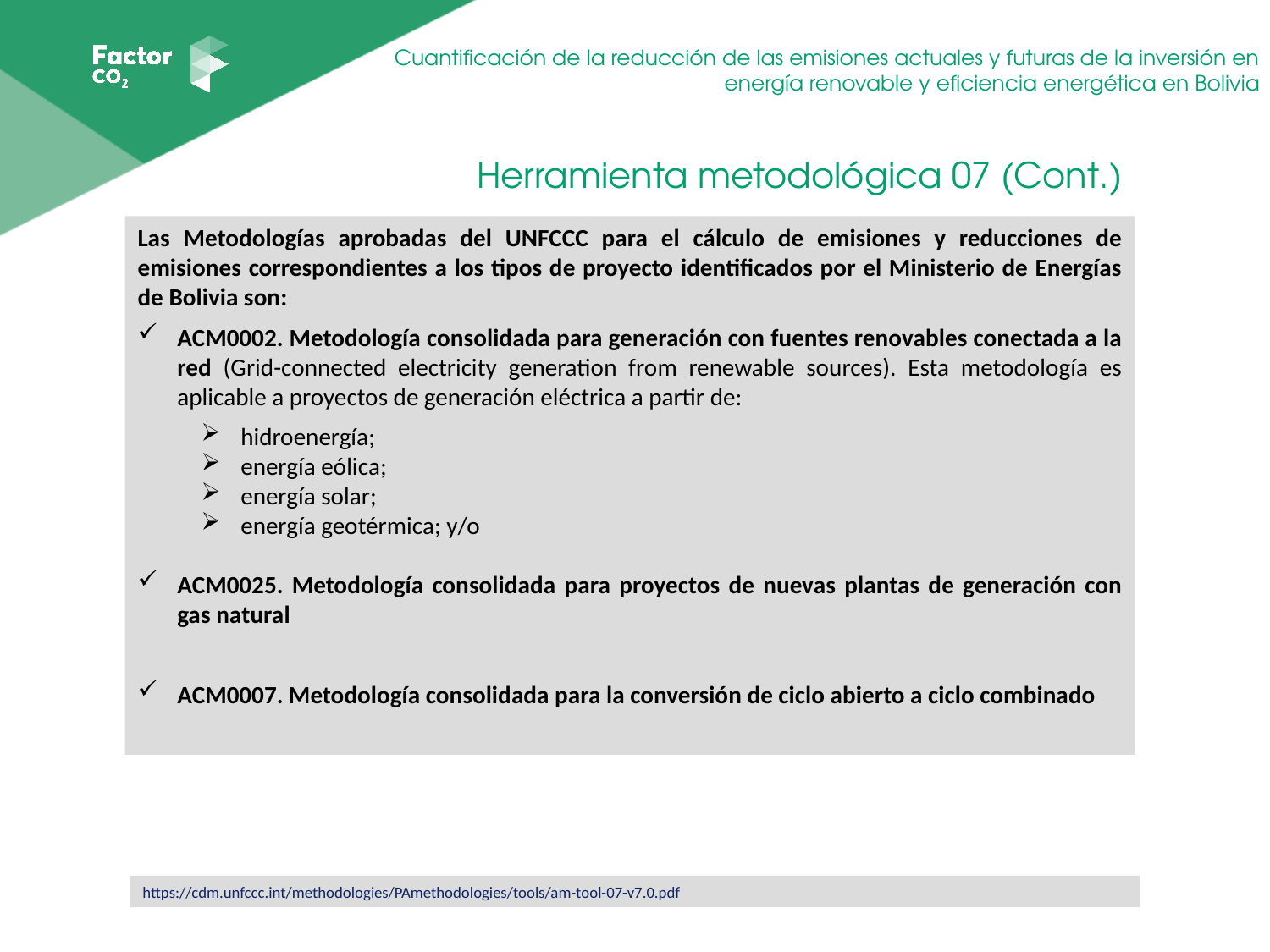

Herramienta metodológica 07 (Cont.)
Las Metodologías aprobadas del UNFCCC para el cálculo de emisiones y reducciones de emisiones correspondientes a los tipos de proyecto identificados por el Ministerio de Energías de Bolivia son:
ACM0002. Metodología consolidada para generación con fuentes renovables conectada a la red (Grid-connected electricity generation from renewable sources). Esta metodología es aplicable a proyectos de generación eléctrica a partir de:
hidroenergía;
energía eólica;
energía solar;
energía geotérmica; y/o

ACM0025. Metodología consolidada para proyectos de nuevas plantas de generación con gas natural

ACM0007. Metodología consolidada para la conversión de ciclo abierto a ciclo combinado

https://cdm.unfccc.int/methodologies/PAmethodologies/tools/am-tool-07-v7.0.pdf